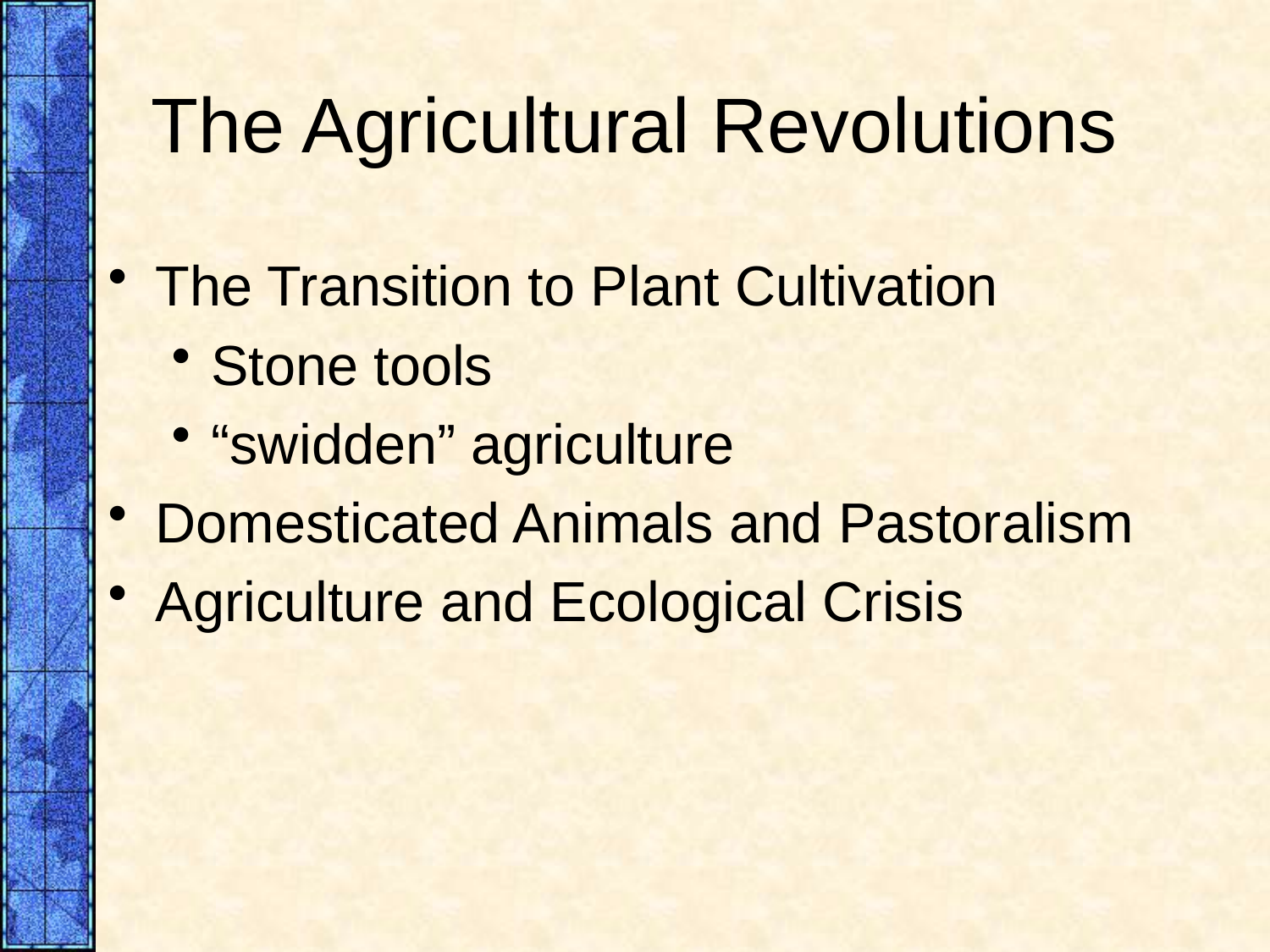

# The Agricultural Revolutions
The Transition to Plant Cultivation
Stone tools
“swidden” agriculture
Domesticated Animals and Pastoralism
Agriculture and Ecological Crisis